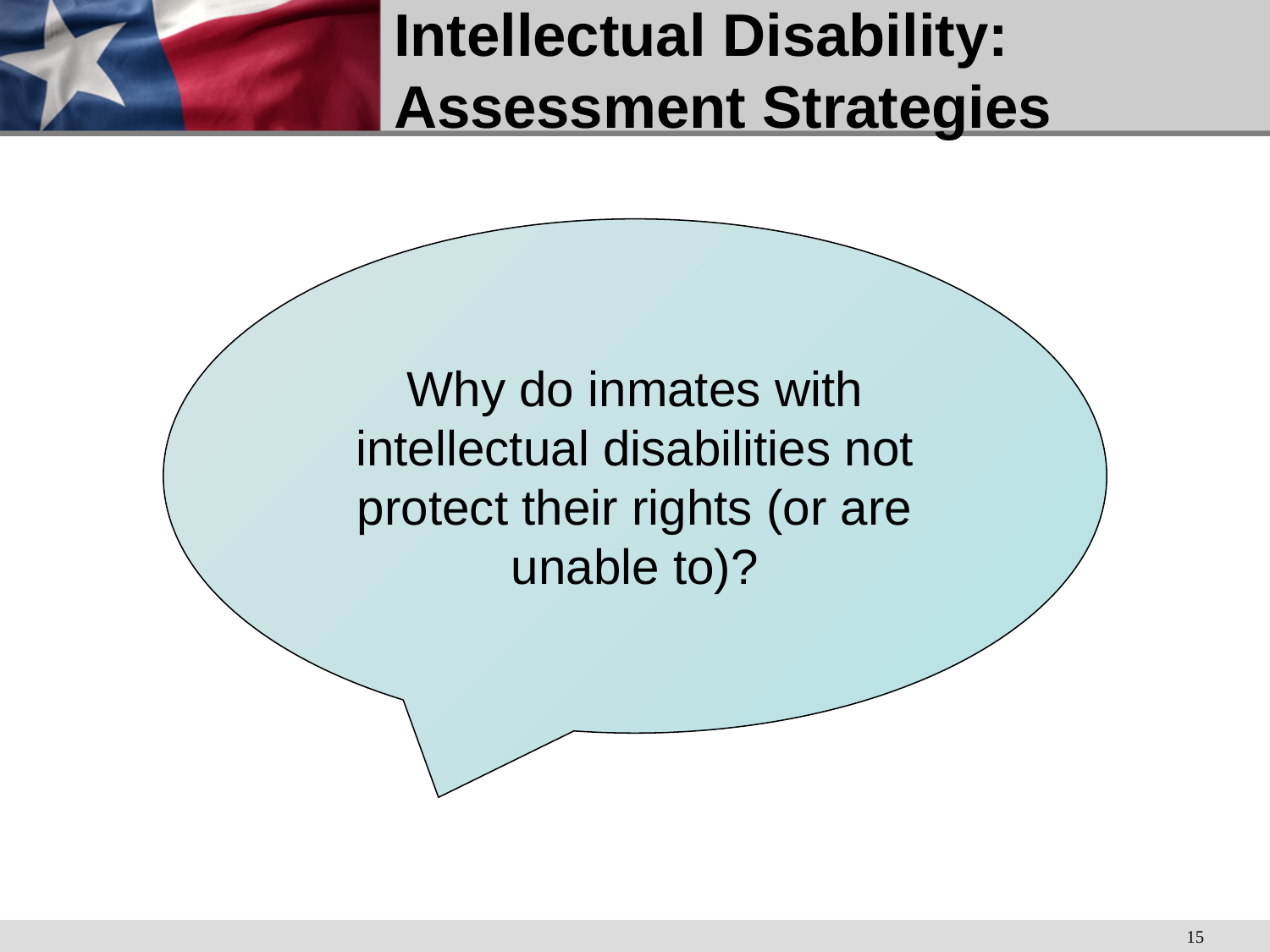

# Intellectual Disability: Assessment Strategies
Why do inmates with intellectual disabilities not protect their rights (or are unable to)?
15